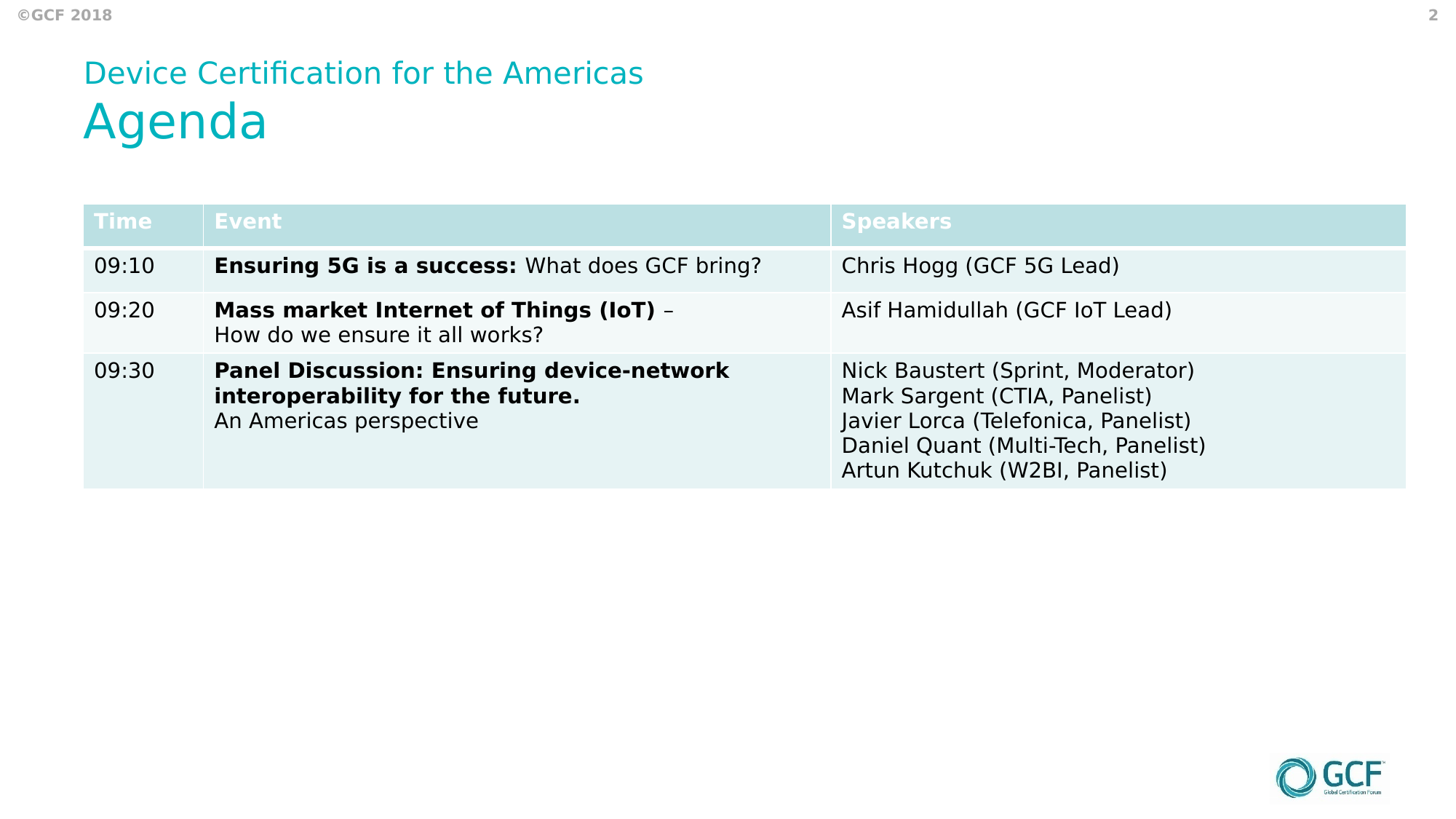

2
# Device Certification for the Americas Agenda
| Time | Event | Speakers |
| --- | --- | --- |
| 09:10 | Ensuring 5G is a success: What does GCF bring? | Chris Hogg (GCF 5G Lead) |
| 09:20 | Mass market Internet of Things (IoT) – How do we ensure it all works? | Asif Hamidullah (GCF IoT Lead) |
| 09:30 | Panel Discussion: Ensuring device-network interoperability for the future. An Americas perspective | Nick Baustert (Sprint, Moderator) Mark Sargent (CTIA, Panelist) Javier Lorca (Telefonica, Panelist) Daniel Quant (Multi-Tech, Panelist) Artun Kutchuk (W2BI, Panelist) |